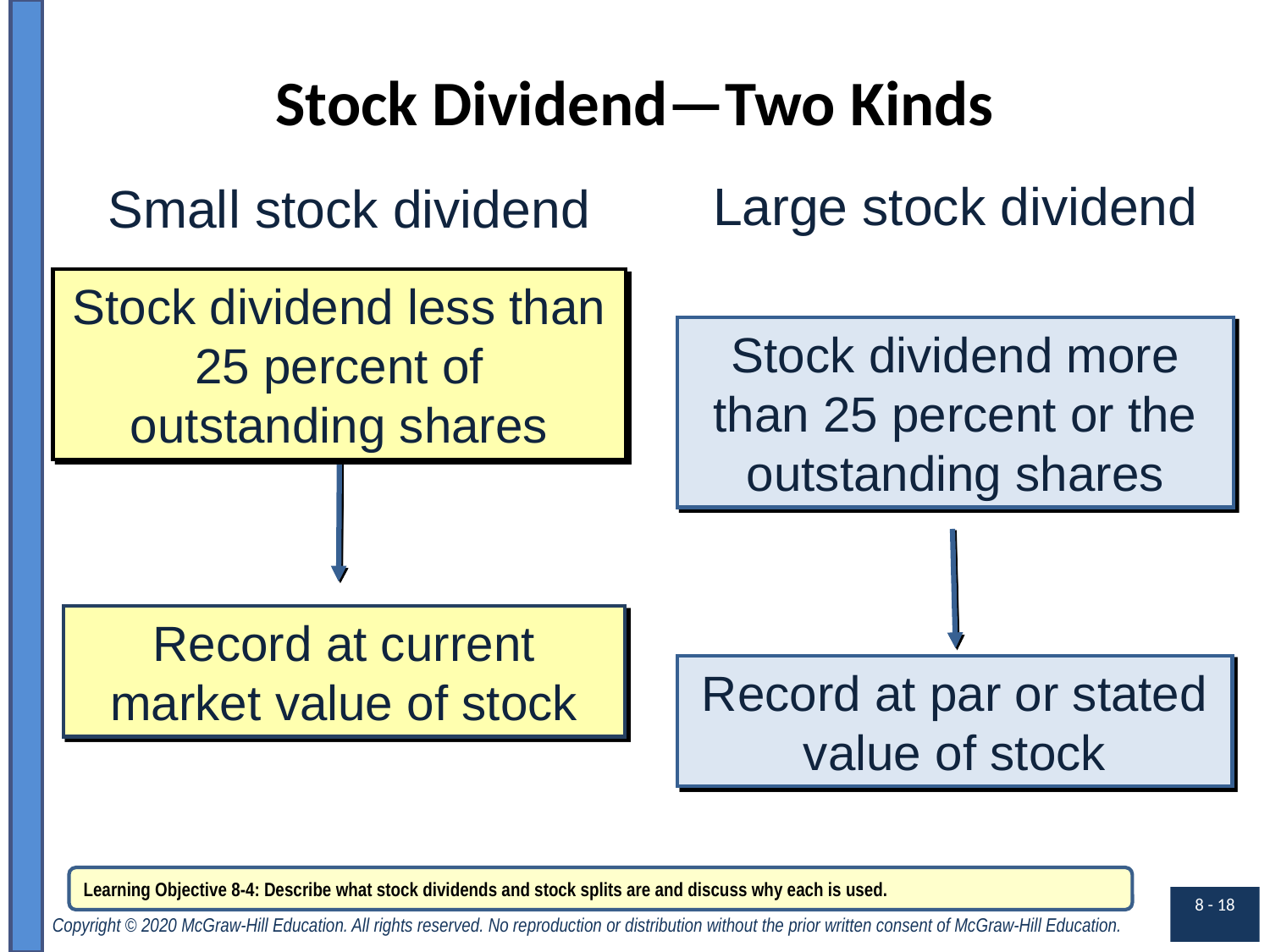

# Stock Dividend—Two Kinds
Large stock dividend
Small stock dividend
Stock dividend less than 25 percent of outstanding shares
Record at current
market value of stock
Stock dividend more than 25 percent or the outstanding shares
Record at par or stated value of stock

Learning Objective 8-4: Describe what stock dividends and stock splits are and discuss why each is used.